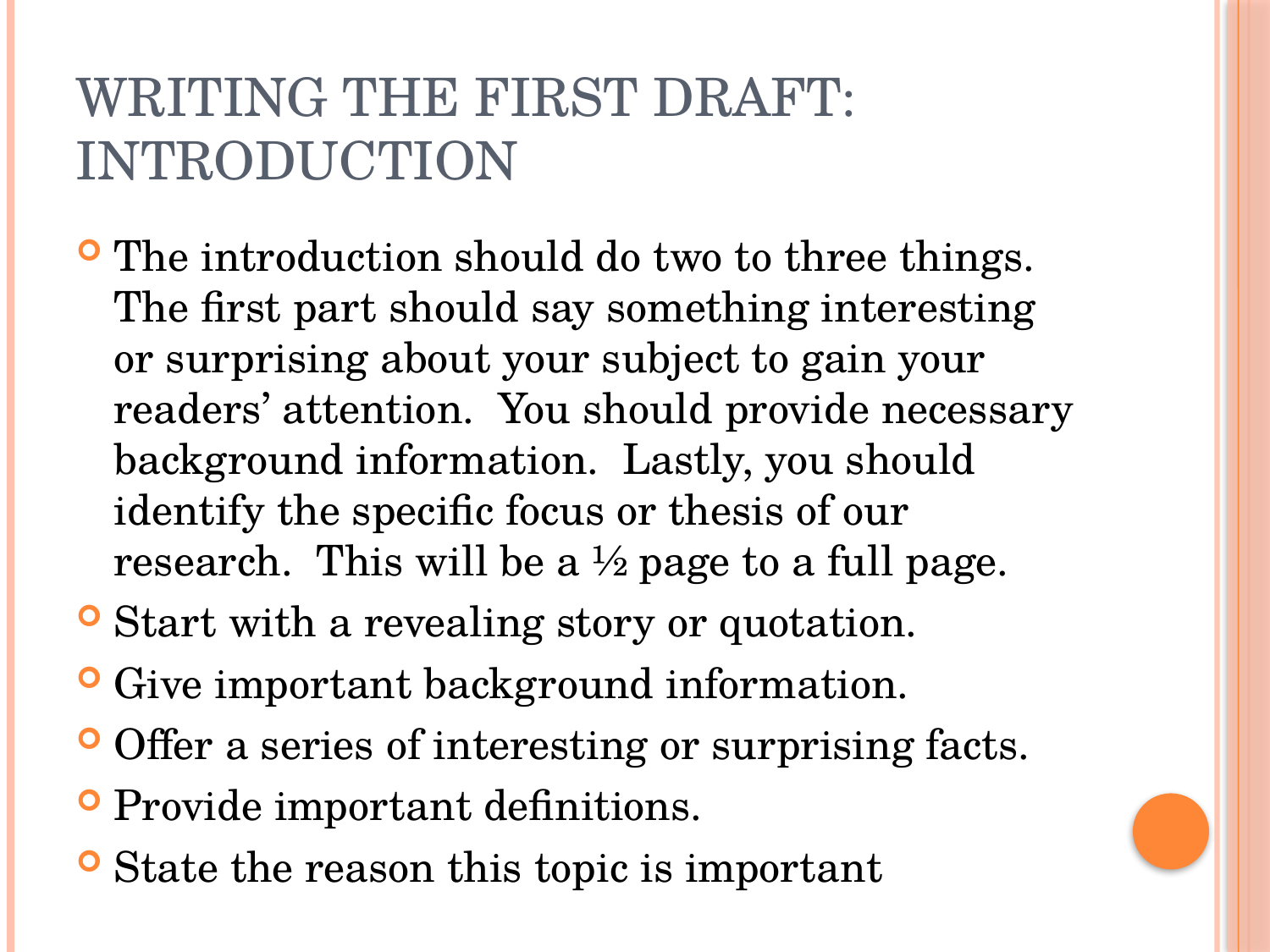

# Writing the first draft: Introduction
The introduction should do two to three things.  The first part should say something interesting or surprising about your subject to gain your readers’ attention.  You should provide necessary background information.  Lastly, you should identify the specific focus or thesis of our research.  This will be a ½ page to a full page.
Start with a revealing story or quotation.
Give important background information.
Offer a series of interesting or surprising facts.
Provide important definitions.
State the reason this topic is important